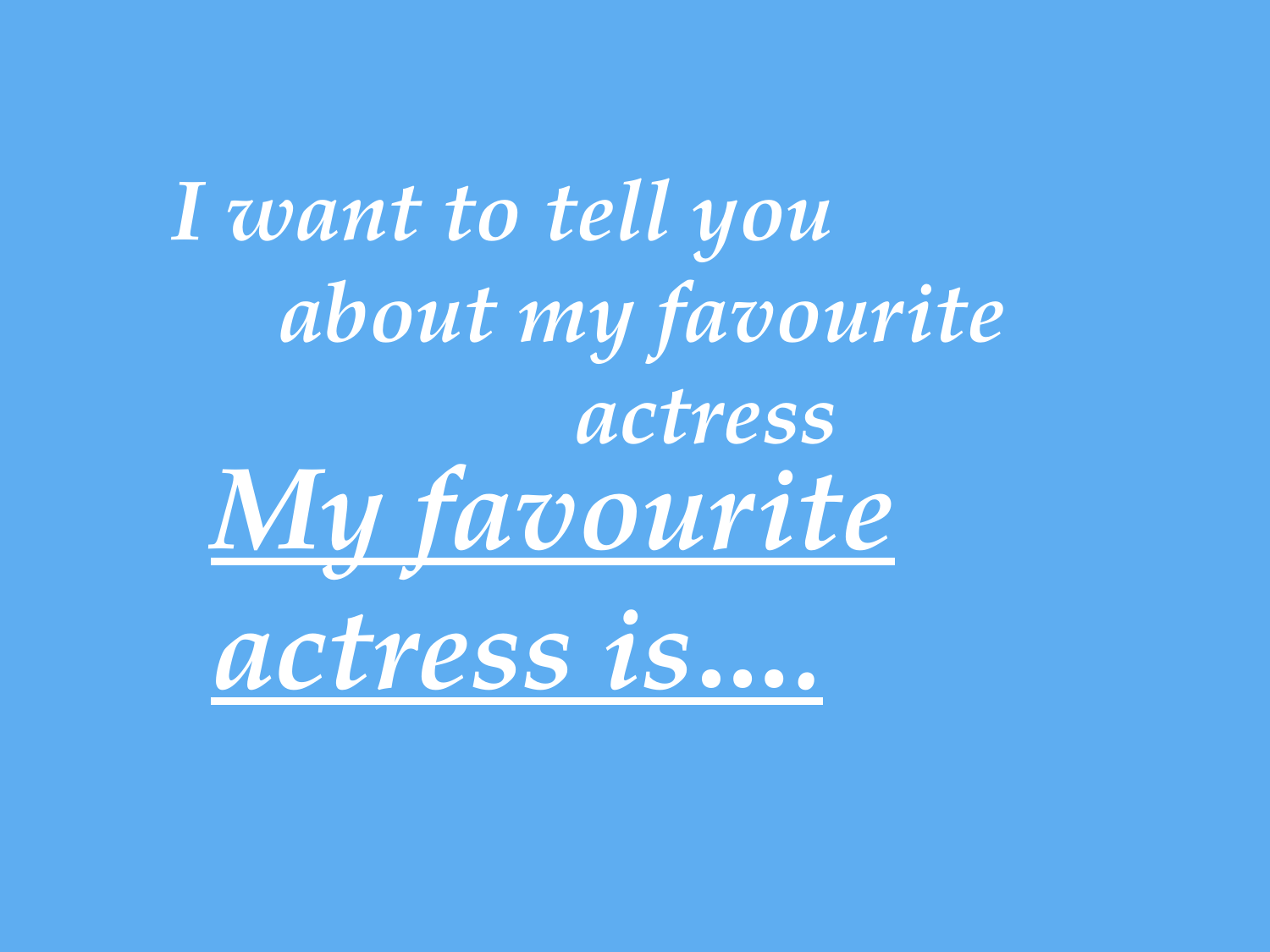

I want to tell you
     about my favourite
                   actress
My favourite actress is….